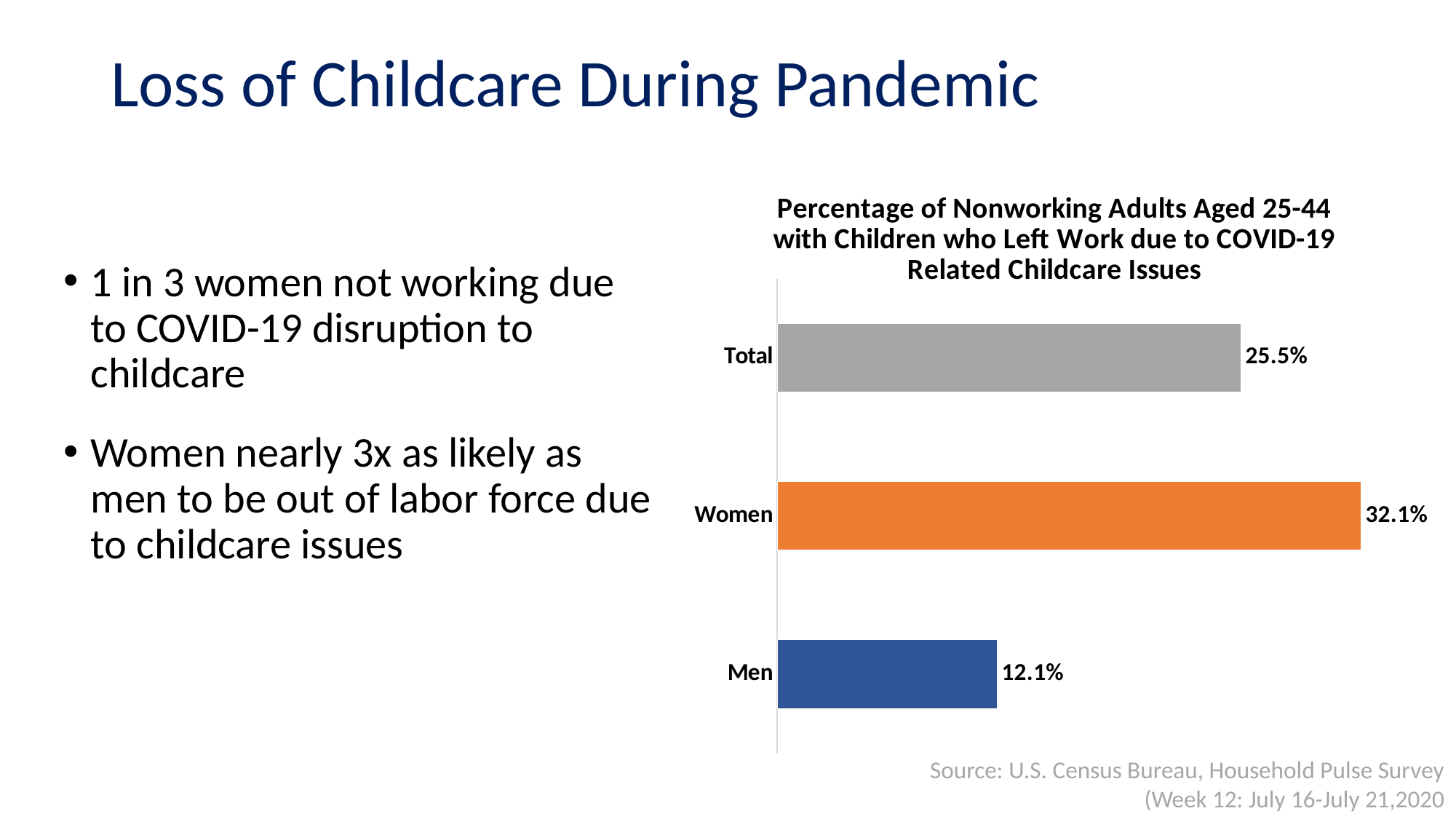

Loss of Childcare During Pandemic

### Chart: Percentage of Nonworking Adults Aged 25-44 with Children who Left Work due to COVID-19 Related Childcare Issues

| Category |  |
|---|---|
| Men | 0.121 |
| Women | 0.321 |
| Total | 0.255 |
1 in 3 women not working due to COVID-19 disruption to childcare
Women nearly 3x as likely as men to be out of labor force due to childcare issues
Source: U.S. Census Bureau, Household Pulse Survey (Week 12: July 16-July 21,2020